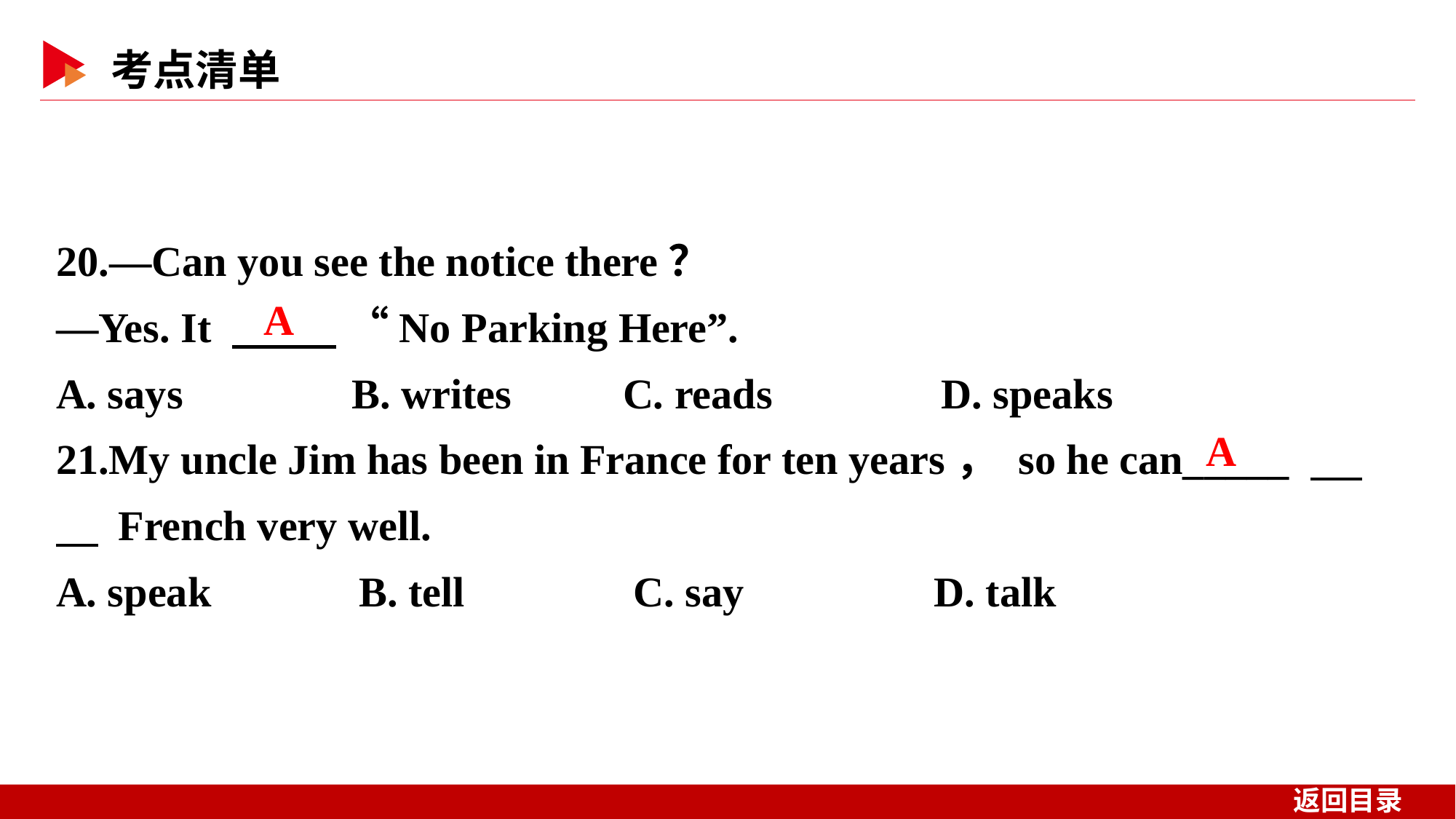

20.—Can you see the notice there？
—Yes. It 　  　 “No Parking Here”.
A. says                B. writes	  C. reads                D. speaks
21.My uncle Jim has been in France for ten years， so he can_____ 　  　 French very well.
A. speak              B. tell                C. say                  D. talk
A
A